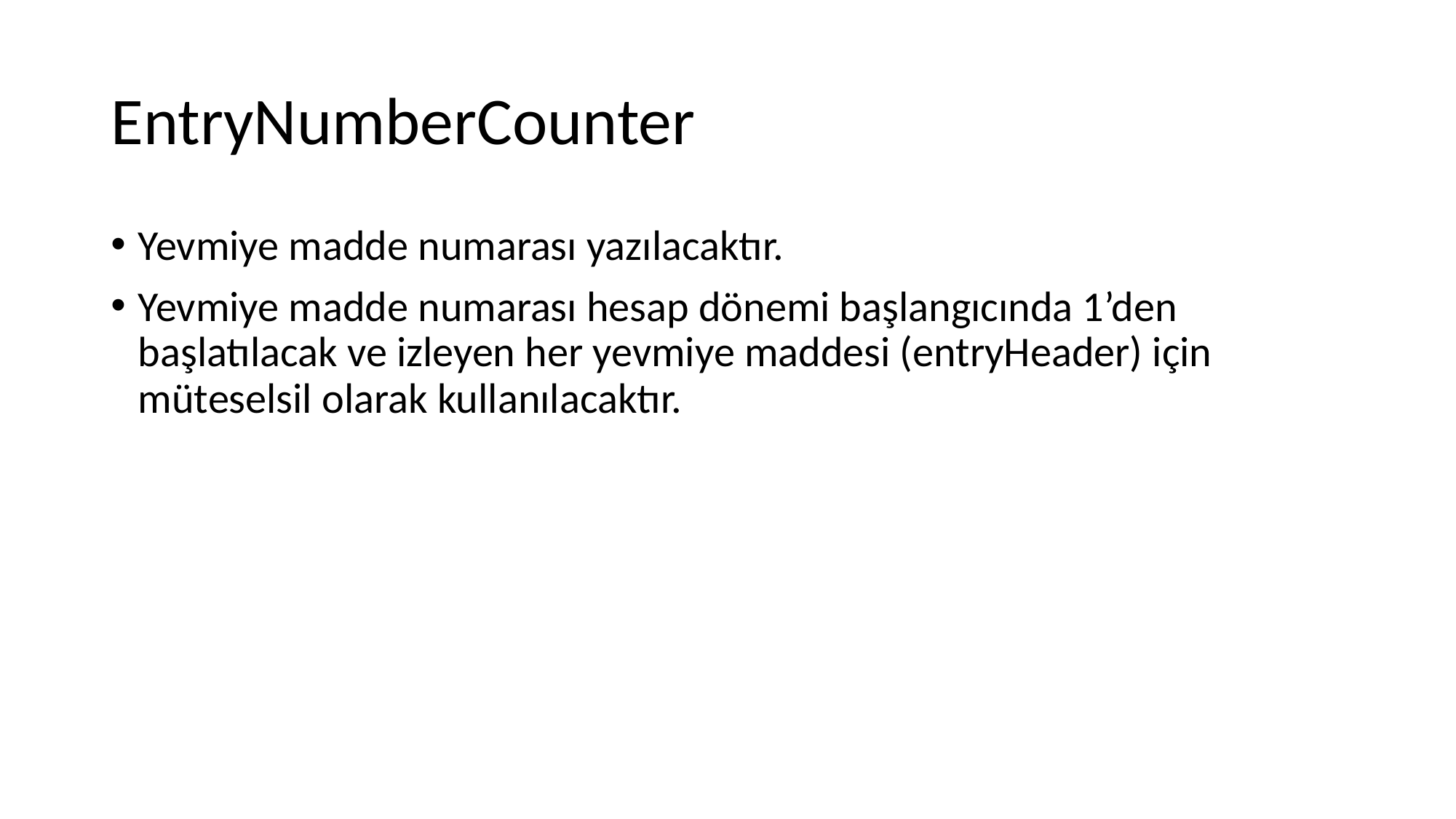

# EntryNumberCounter
Yevmiye madde numarası yazılacaktır.
Yevmiye madde numarası hesap dönemi başlangıcında 1’den başlatılacak ve izleyen her yevmiye maddesi (entryHeader) için müteselsil olarak kullanılacaktır.